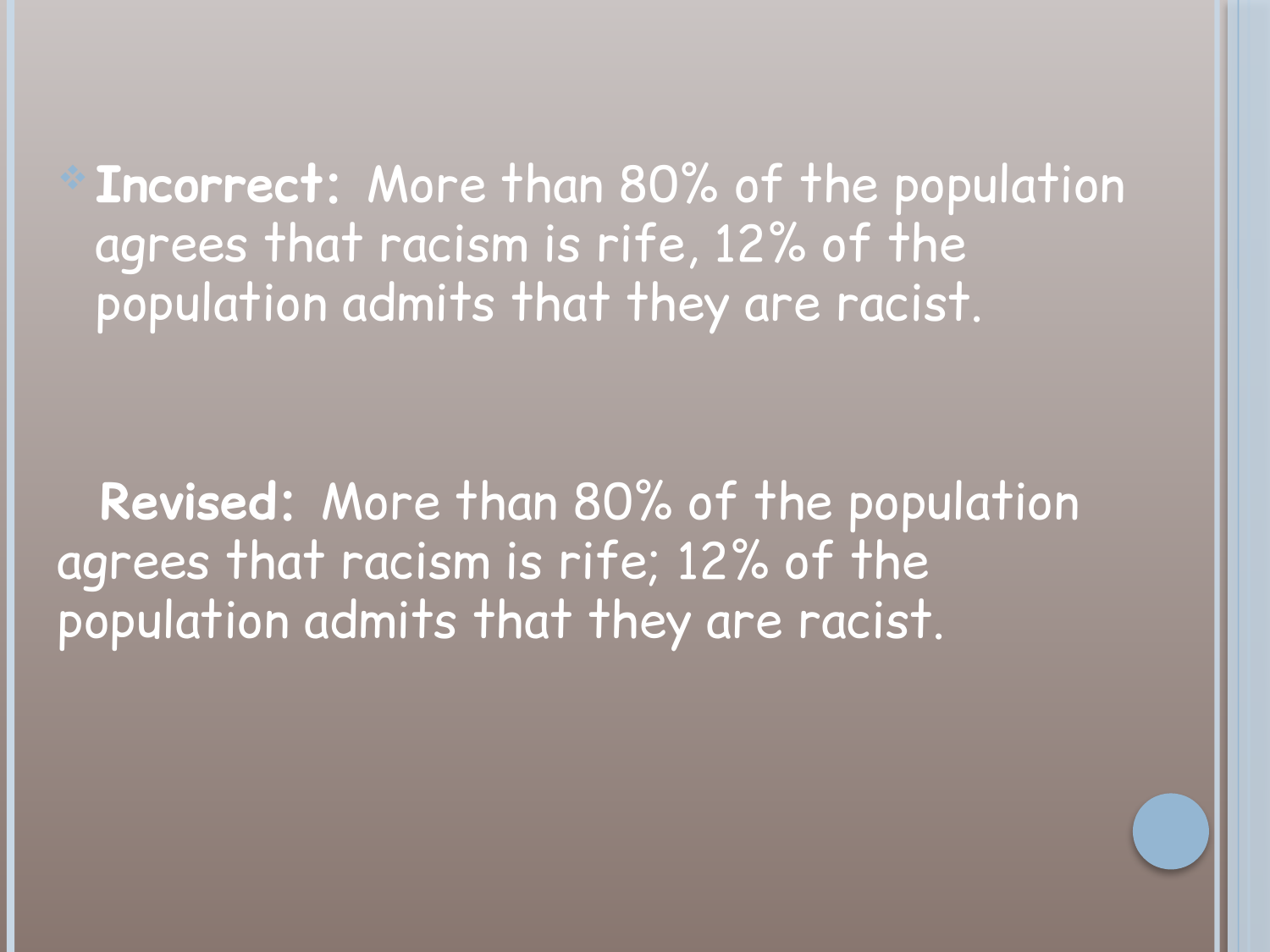

#
Incorrect: More than 80% of the population agrees that racism is rife, 12% of the population admits that they are racist.

  Revised: More than 80% of the population agrees that racism is rife; 12% of the population admits that they are racist.